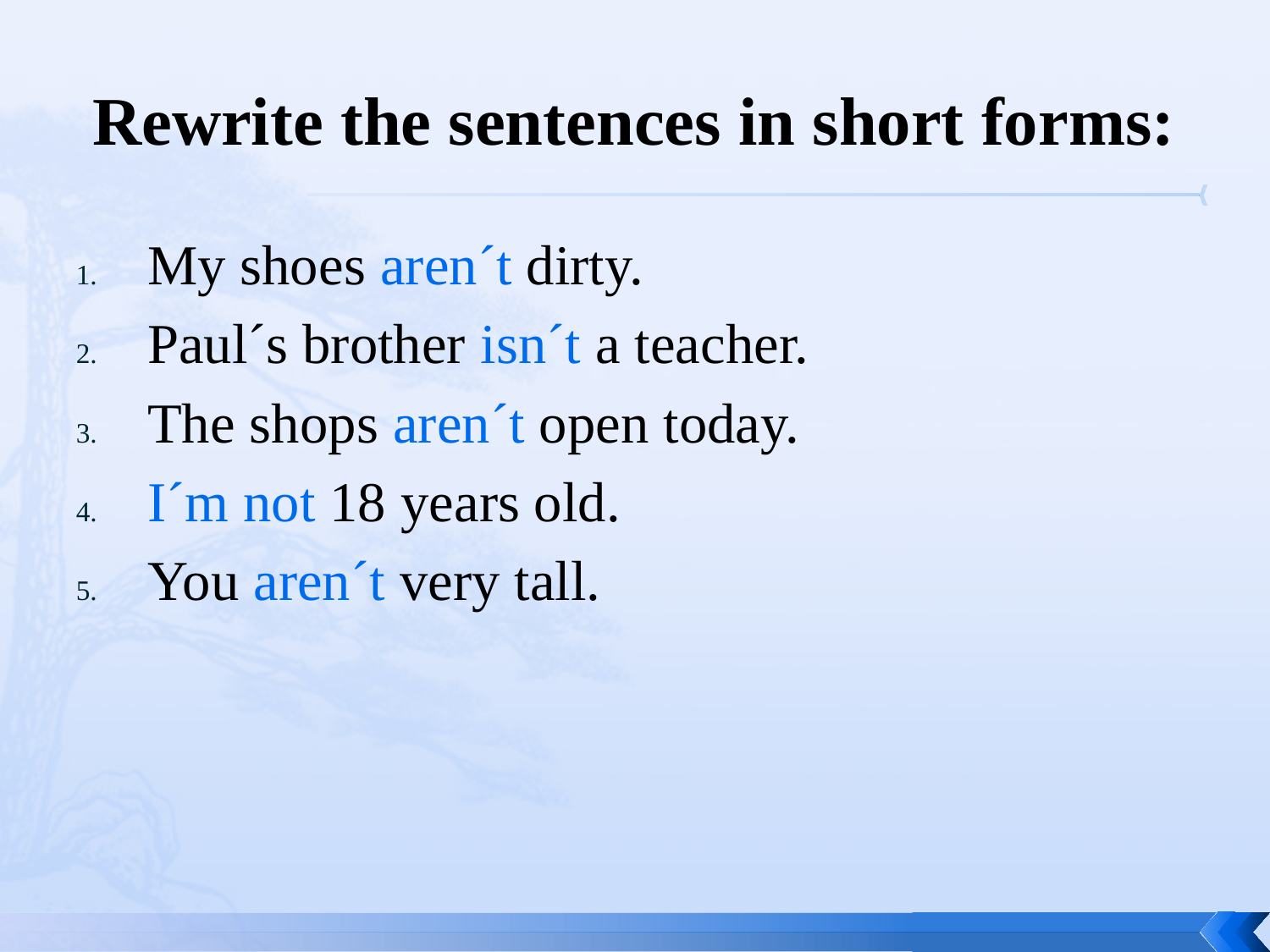

# Rewrite the sentences in short forms:
My shoes aren´t dirty.
Paul´s brother isn´t a teacher.
The shops aren´t open today.
I´m not 18 years old.
You aren´t very tall.